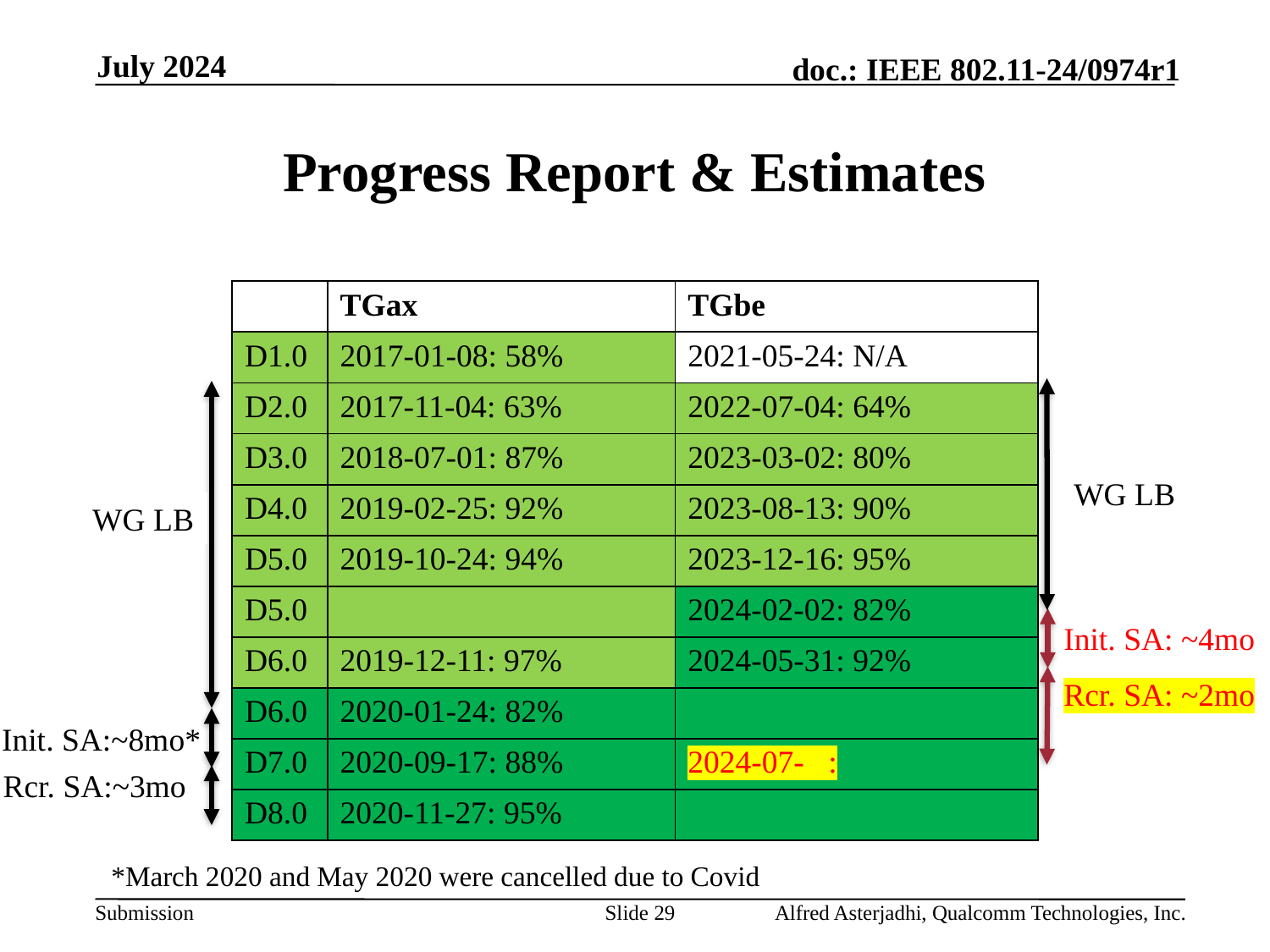

July 2024
# Progress Report & Estimates
| ​ | TGax​ | TGbe​ |
| --- | --- | --- |
| D1.0​ | 2017-01-08: 58%​ | 2021-05-24: N/A​ |
| D2.0​ | 2017-11-04: 63%​ | 2022-07-04: 64%​ |
| D3.0​ | 2018-07-01: 87%​ | 2023-03-02: 80%​ |
| D4.0​ | 2019-02-25: 92%​ | 2023-08-13: 90%​ |
| D5.0​ | 2019-10-24: 94%​ | 2023-12-16: 95%​ |
| D5.0​ | ​ | 2024-02-02:​ 82% |
| D6.0​ | 2019-12-11: 97%​ | 2024-05-31:​ 92% |
| D6.0​ | 2020-01-24: 82% ​ |  |
| D7.0​ | 2020-09-17: 88%​ | ​2024-07-   :​ |
| D8.0​ | 2020-11-27: 95%​ | ​ |
WG LB
WG LB
Init. SA: ~4mo
Rcr. SA: ~2mo
Init. SA:~8mo*
 Rcr. SA:~3mo
*March 2020 and May 2020 were cancelled due to Covid
Slide 29
Alfred Asterjadhi, Qualcomm Technologies, Inc.